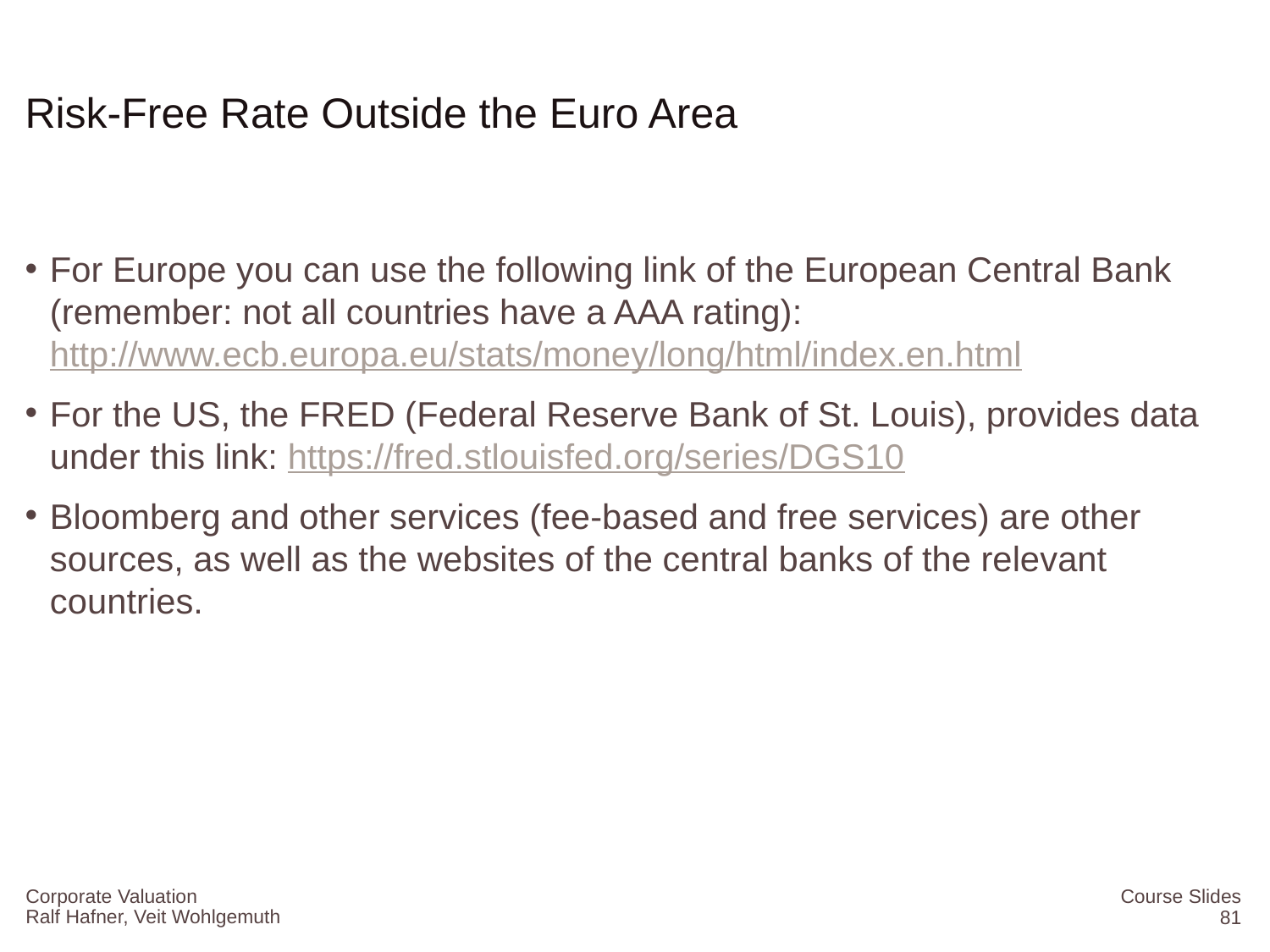

# Risk-Free Rate Outside the Euro Area
For Europe you can use the following link of the European Central Bank (remember: not all countries have a AAA rating): http://www.ecb.europa.eu/stats/money/long/html/index.en.html
For the US, the FRED (Federal Reserve Bank of St. Louis), provides data under this link: https://fred.stlouisfed.org/series/DGS10
Bloomberg and other services (fee-based and free services) are other sources, as well as the websites of the central banks of the relevant countries.

Corporate Valuation
Course Slides
81